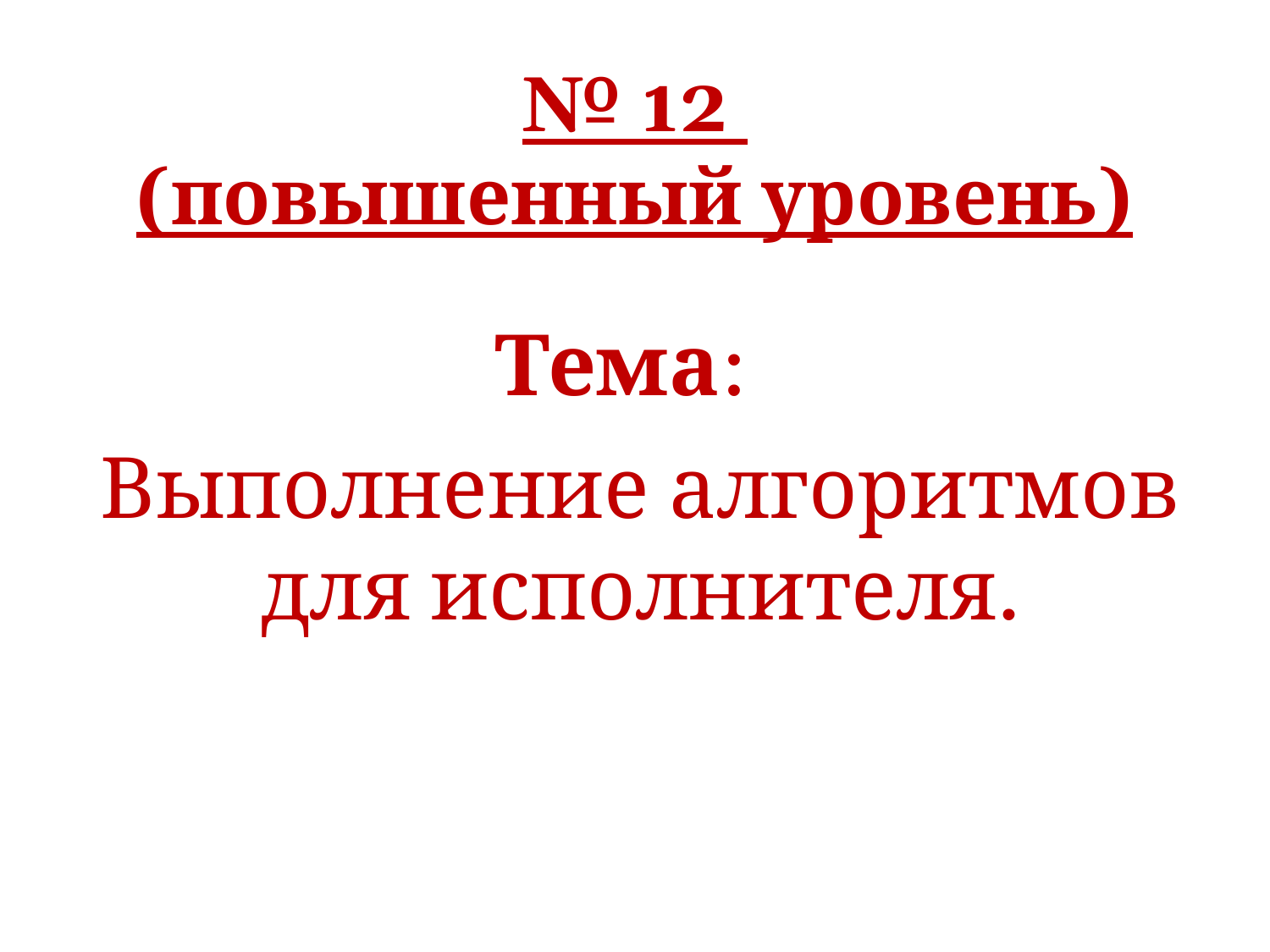

# № 12 (повышенный уровень)

Тема:
Выполнение алгоритмов для исполнителя.